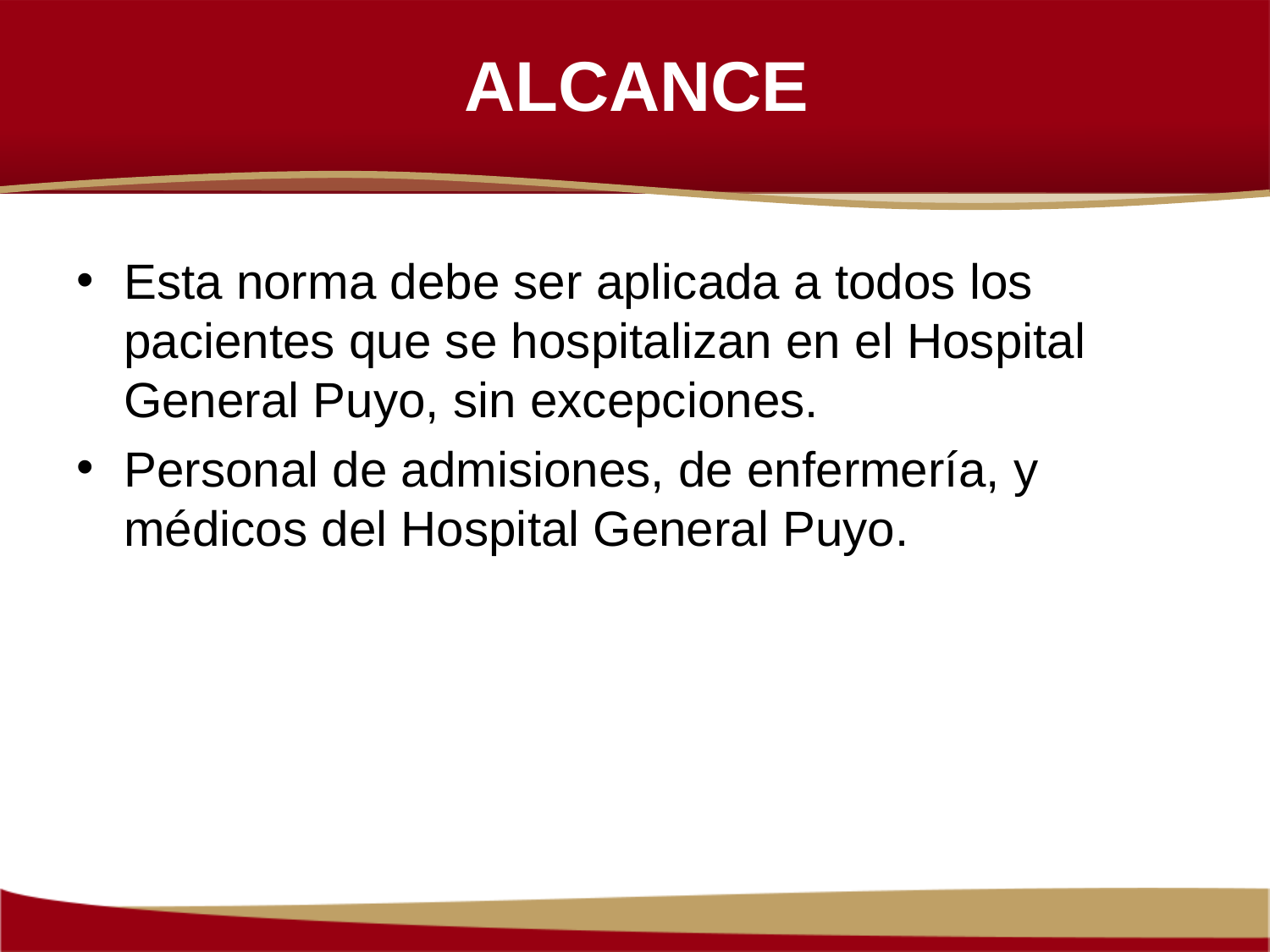

# ALCANCE
Esta norma debe ser aplicada a todos los pacientes que se hospitalizan en el Hospital General Puyo, sin excepciones.
Personal de admisiones, de enfermería, y médicos del Hospital General Puyo.